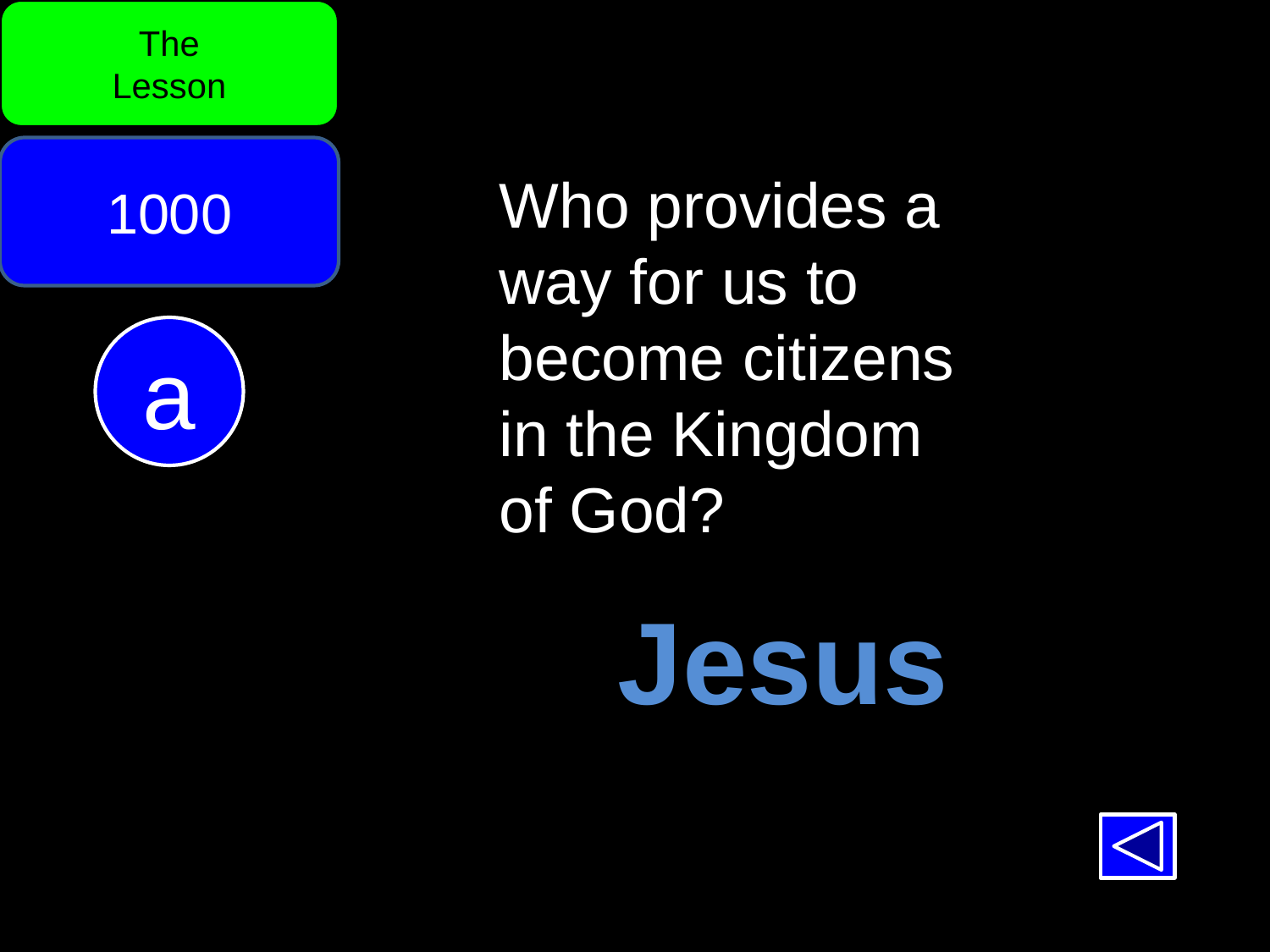

The
Lesson
1000
Who provides a
way for us to
become citizens
in the Kingdom
of God?
a
Jesus